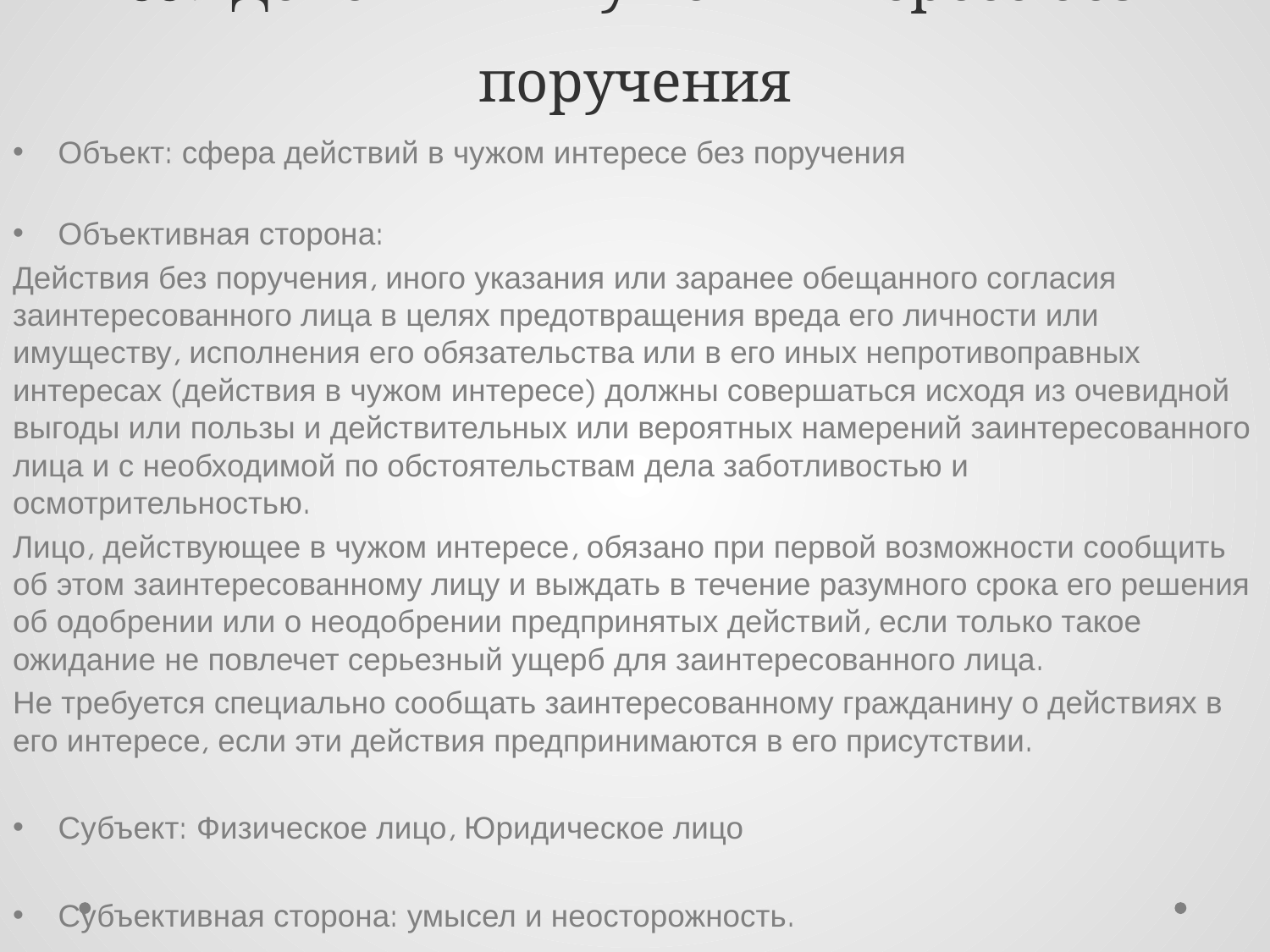

# 55.  Действия в чужом интересе без поручения
Объект: сфера действий в чужом интересе без поручения
Объективная сторона:
Действия без поручения, иного указания или заранее обещанного согласия заинтересованного лица в целях предотвращения вреда его личности или имуществу, исполнения его обязательства или в его иных непротивоправных интересах (действия в чужом интересе) должны совершаться исходя из очевидной выгоды или пользы и действительных или вероятных намерений заинтересованного лица и с необходимой по обстоятельствам дела заботливостью и осмотрительностью.
Лицо, действующее в чужом интересе, обязано при первой возможности сообщить об этом заинтересованному лицу и выждать в течение разумного срока его решения об одобрении или о неодобрении предпринятых действий, если только такое ожидание не повлечет серьезный ущерб для заинтересованного лица.
Не требуется специально сообщать заинтересованному гражданину о действиях в его интересе, если эти действия предпринимаются в его присутствии.

Субъект: Физическое лицо, Юридическое лицо

Субъективная сторона: умысел и неосторожность.